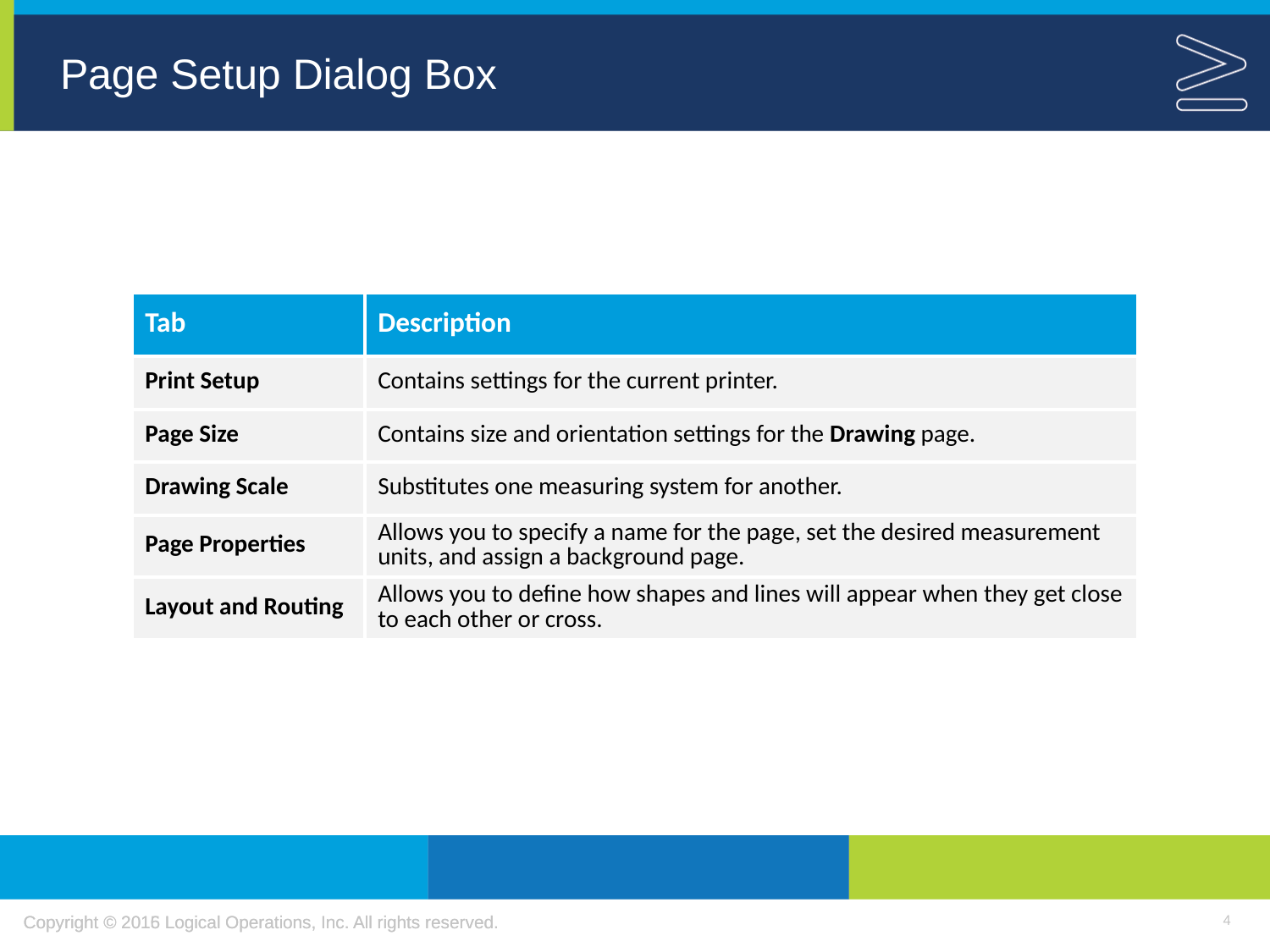

# Page Setup Dialog Box
| Tab | Description |
| --- | --- |
| Print Setup | Contains settings for the current printer. |
| Page Size | Contains size and orientation settings for the Drawing page. |
| Drawing Scale | Substitutes one measuring system for another. |
| Page Properties | Allows you to specify a name for the page, set the desired measurement units, and assign a background page. |
| Layout and Routing | Allows you to define how shapes and lines will appear when they get close to each other or cross. |
4